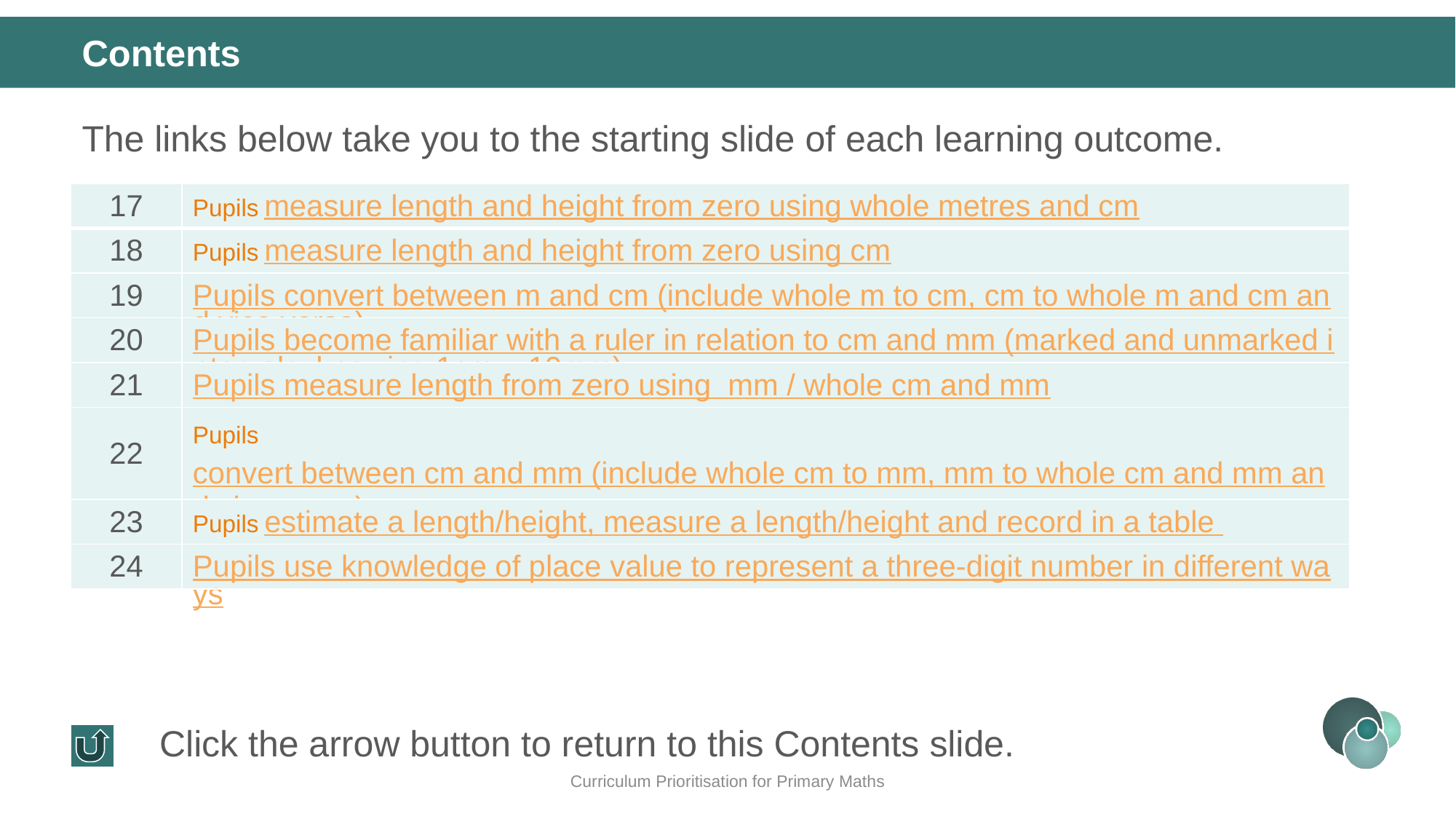

Contents
The links below take you to the starting slide of each learning outcome.
| 17 | Pupils measure length and height from zero using whole metres and cm |
| --- | --- |
| 18 | Pupils measure length and height from zero using cm |
| 19 | Pupils convert between m and cm (include whole m to cm, cm to whole m and cm and vice versa) |
| 20 | Pupils become familiar with a ruler in relation to cm and mm (marked and unmarked intervals, knowing 1cm = 10mm) |
| 21 | Pupils measure length from zero using  mm / whole cm and mm |
| 22 | Pupils convert between cm and mm (include whole cm to mm, mm to whole cm and mm and vice versa) |
| 23 | Pupils estimate a length/height, measure a length/height and record in a table |
| 24 | Pupils use knowledge of place value to represent a three-digit number in different ways |
Click the arrow button to return to this Contents slide.

Curriculum Prioritisation for Primary Maths